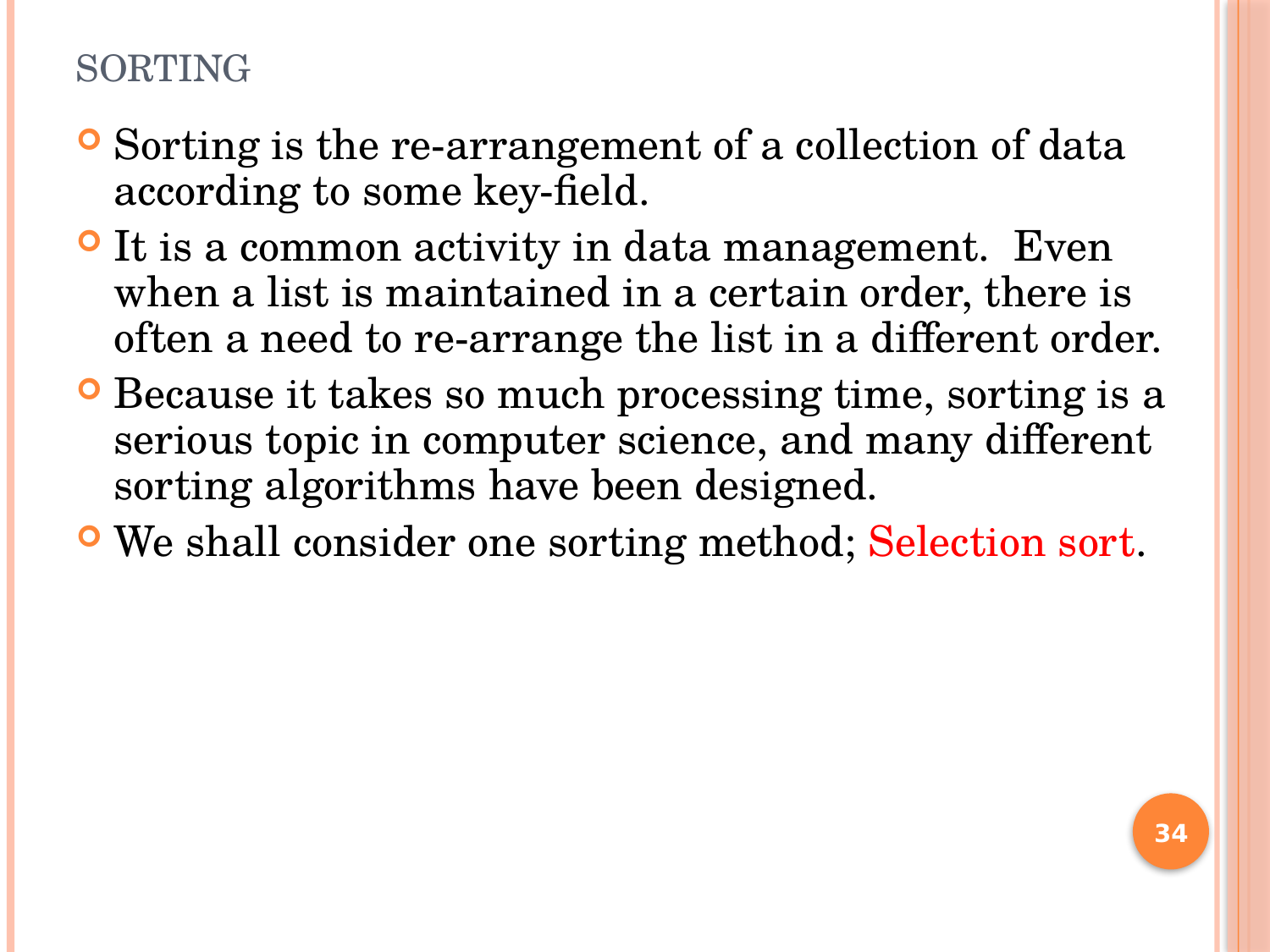

# Sorting
Sorting is the re-arrangement of a collection of data according to some key-field.
It is a common activity in data management.  Even when a list is maintained in a certain order, there is often a need to re-arrange the list in a different order.
Because it takes so much processing time, sorting is a serious topic in computer science, and many different sorting algorithms have been designed.
We shall consider one sorting method; Selection sort.
34